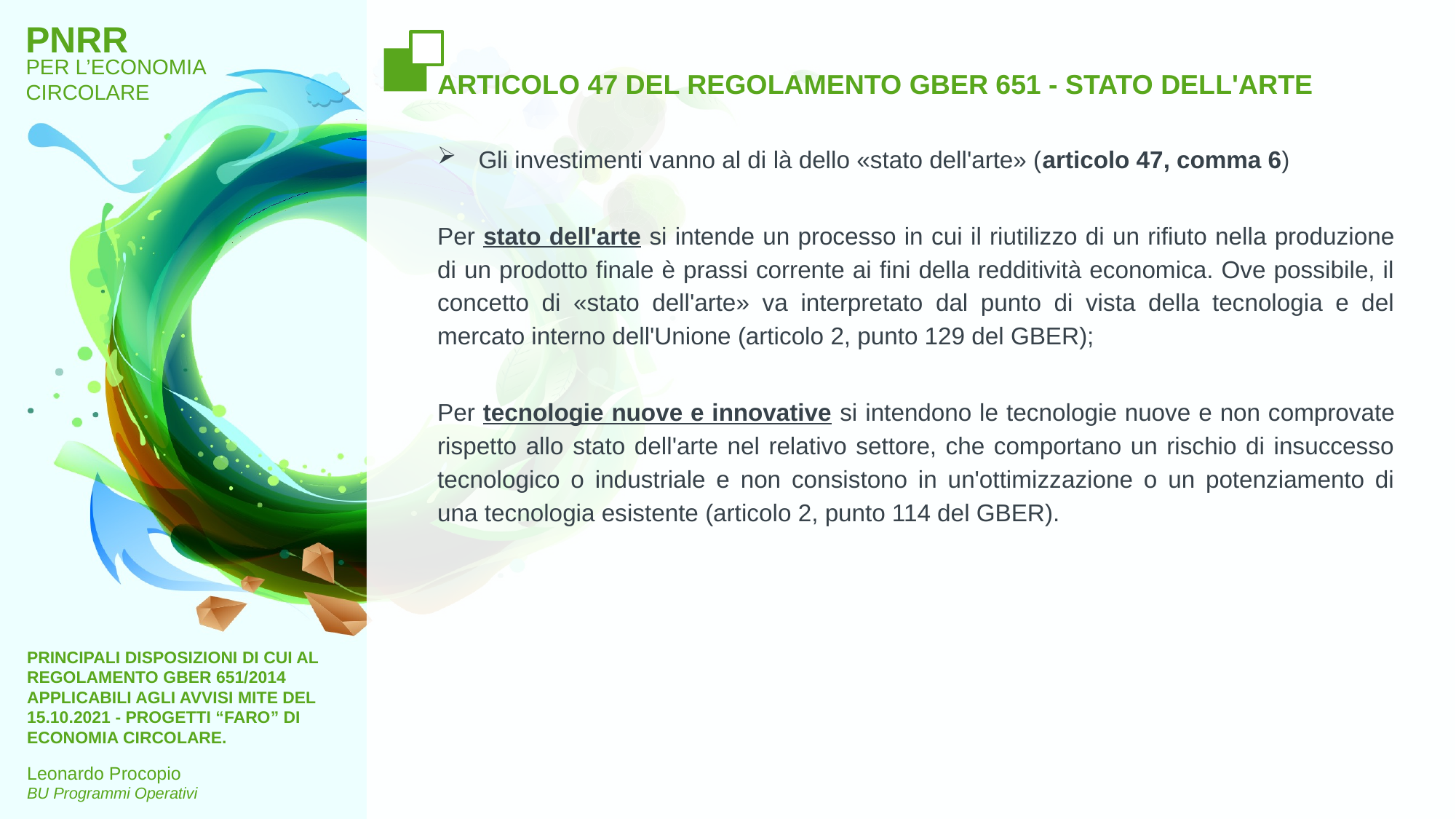

# ARTICOLO 47 DEL REGOLAMENTO GBER 651 - STATO DELL'ARTE
Gli investimenti vanno al di là dello «stato dell'arte» (articolo 47, comma 6)

Per stato dell'arte si intende un processo in cui il riutilizzo di un rifiuto nella produzione di un prodotto finale è prassi corrente ai fini della redditività economica. Ove possibile, il concetto di «stato dell'arte» va interpretato dal punto di vista della tecnologia e del mercato interno dell'Unione (articolo 2, punto 129 del GBER);

Per tecnologie nuove e innovative si intendono le tecnologie nuove e non comprovate rispetto allo stato dell'arte nel relativo settore, che comportano un rischio di insuccesso tecnologico o industriale e non consistono in un'ottimizzazione o un potenziamento di una tecnologia esistente (articolo 2, punto 114 del GBER).